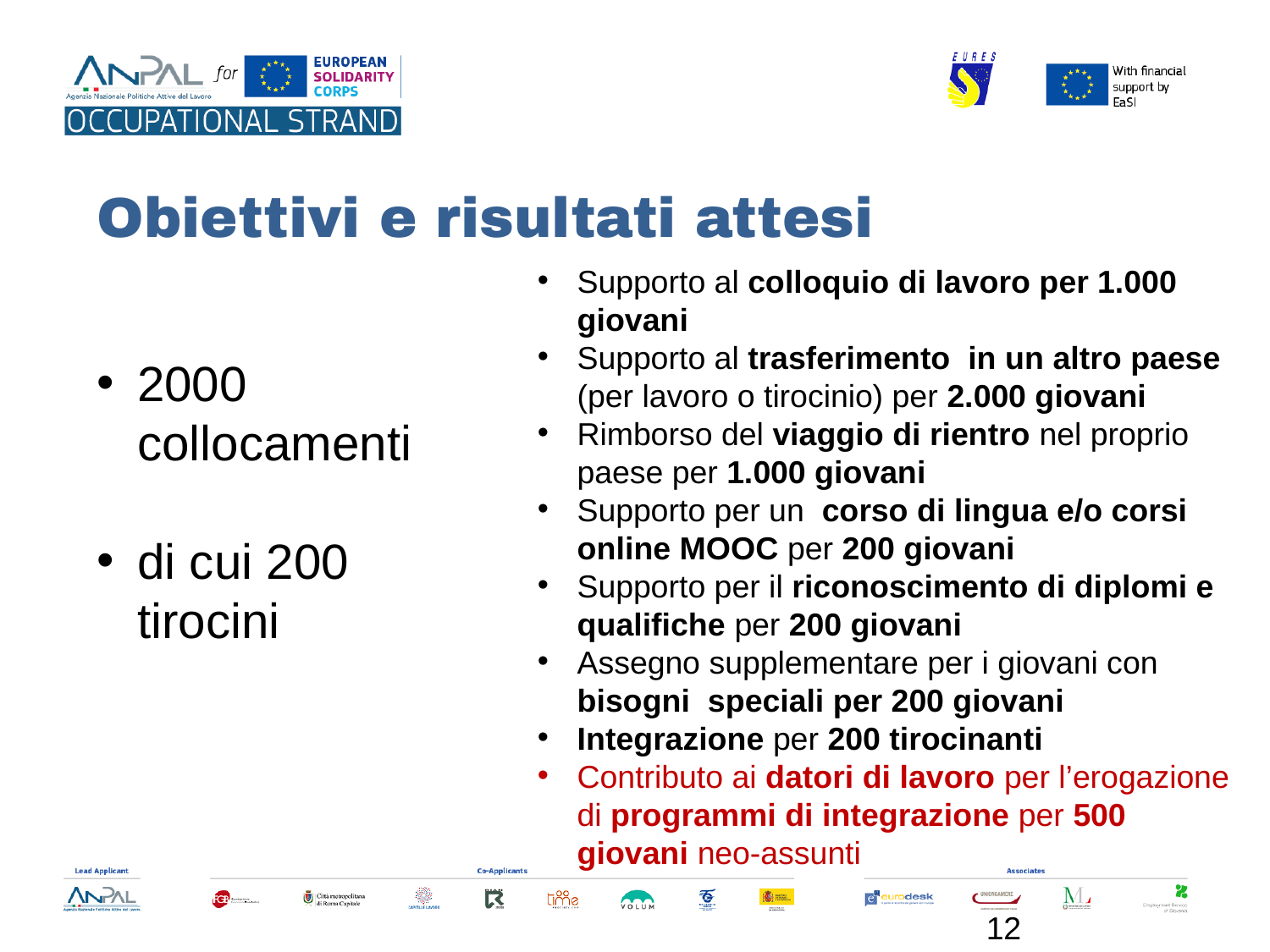

# Obiettivi e risultati attesi
Supporto al colloquio di lavoro per 1.000 giovani
Supporto al trasferimento  in un altro paese  (per lavoro o tirocinio) per 2.000 giovani
Rimborso del viaggio di rientro nel proprio paese per 1.000 giovani
Supporto per un  corso di lingua e/o corsi online MOOC per 200 giovani
Supporto per il riconoscimento di diplomi e qualifiche per 200 giovani
Assegno supplementare per i giovani con bisogni  speciali per 200 giovani
Integrazione per 200 tirocinanti
Contributo ai datori di lavoro per l’erogazione di programmi di integrazione per 500 giovani neo-assunti
2000 collocamenti

di cui 200 tirocini
12